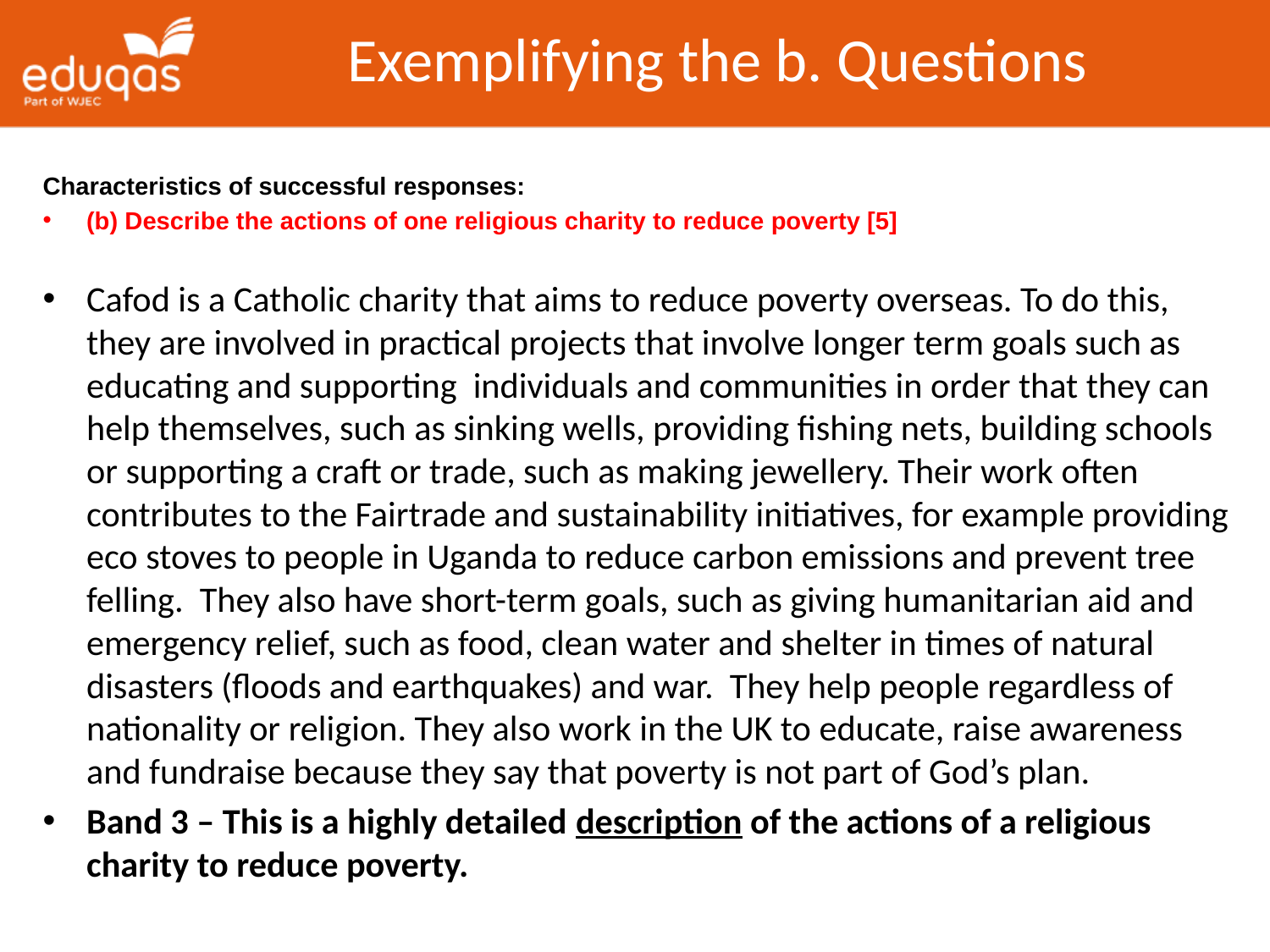

# Exemplifying the b. Questions
Characteristics of successful responses:
(b) Describe the actions of one religious charity to reduce poverty [5]

Cafod is a Catholic charity that aims to reduce poverty overseas. To do this, they are involved in practical projects that involve longer term goals such as educating and supporting  individuals and communities in order that they can help themselves, such as sinking wells, providing fishing nets, building schools or supporting a craft or trade, such as making jewellery. Their work often contributes to the Fairtrade and sustainability initiatives, for example providing eco stoves to people in Uganda to reduce carbon emissions and prevent tree felling.  They also have short-term goals, such as giving humanitarian aid and emergency relief, such as food, clean water and shelter in times of natural disasters (floods and earthquakes) and war.  They help people regardless of nationality or religion. They also work in the UK to educate, raise awareness and fundraise because they say that poverty is not part of God’s plan.
Band 3 – This is a highly detailed description of the actions of a religious charity to reduce poverty.